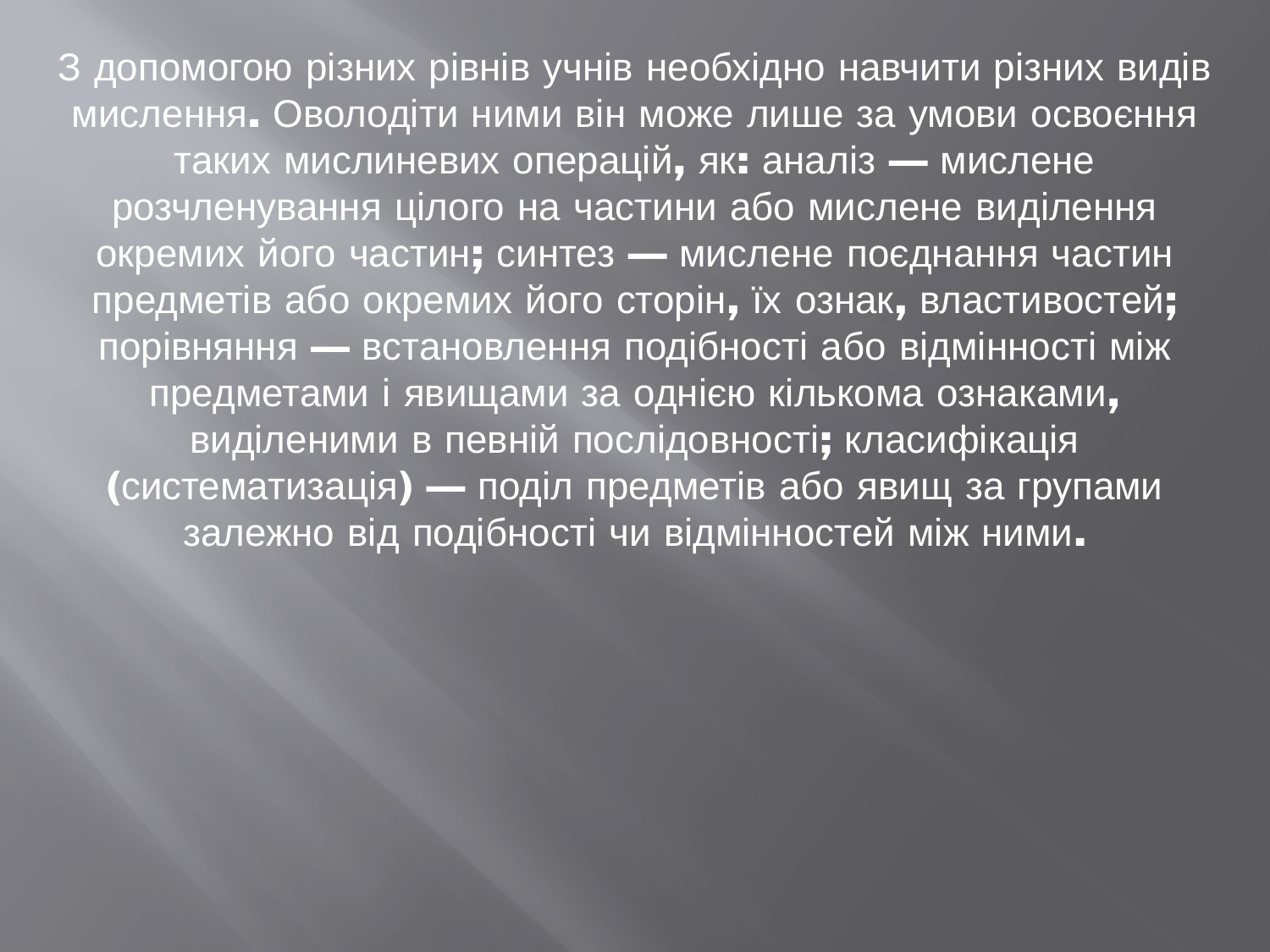

З допомогою різних рівнів учнів необхідно навчити різних видів мислення. Оволодіти ними він може лише за умови освоєння таких мислиневих операцій, як: аналіз — мислене розчленування цілого на частини або мислене виділення окремих його частин; синтез — мислене поєднання частин предметів або окремих його сторін, їх ознак, властивостей; порівняння — встановлення подібності або відмінності між предметами і явищами за однією кількома ознаками, виділеними в певній послідовності; класифікація (систематизація) — поділ предметів або явищ за групами залежно від подібності чи відмінностей між ними.